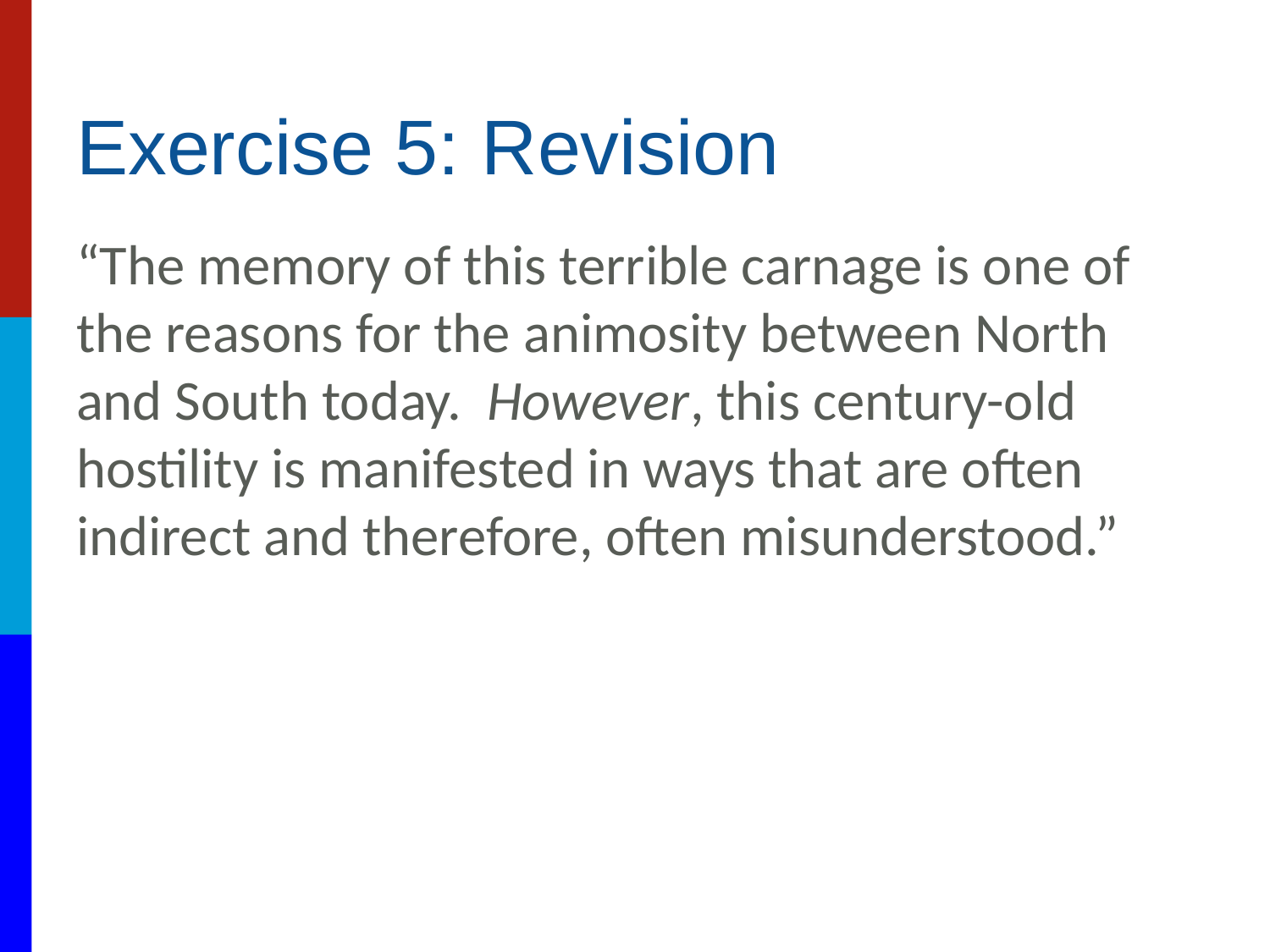

# Exercise 5: Revision
“The memory of this terrible carnage is one of the reasons for the animosity between North and South today.  However, this century-old hostility is manifested in ways that are often indirect and therefore, often misunderstood.”